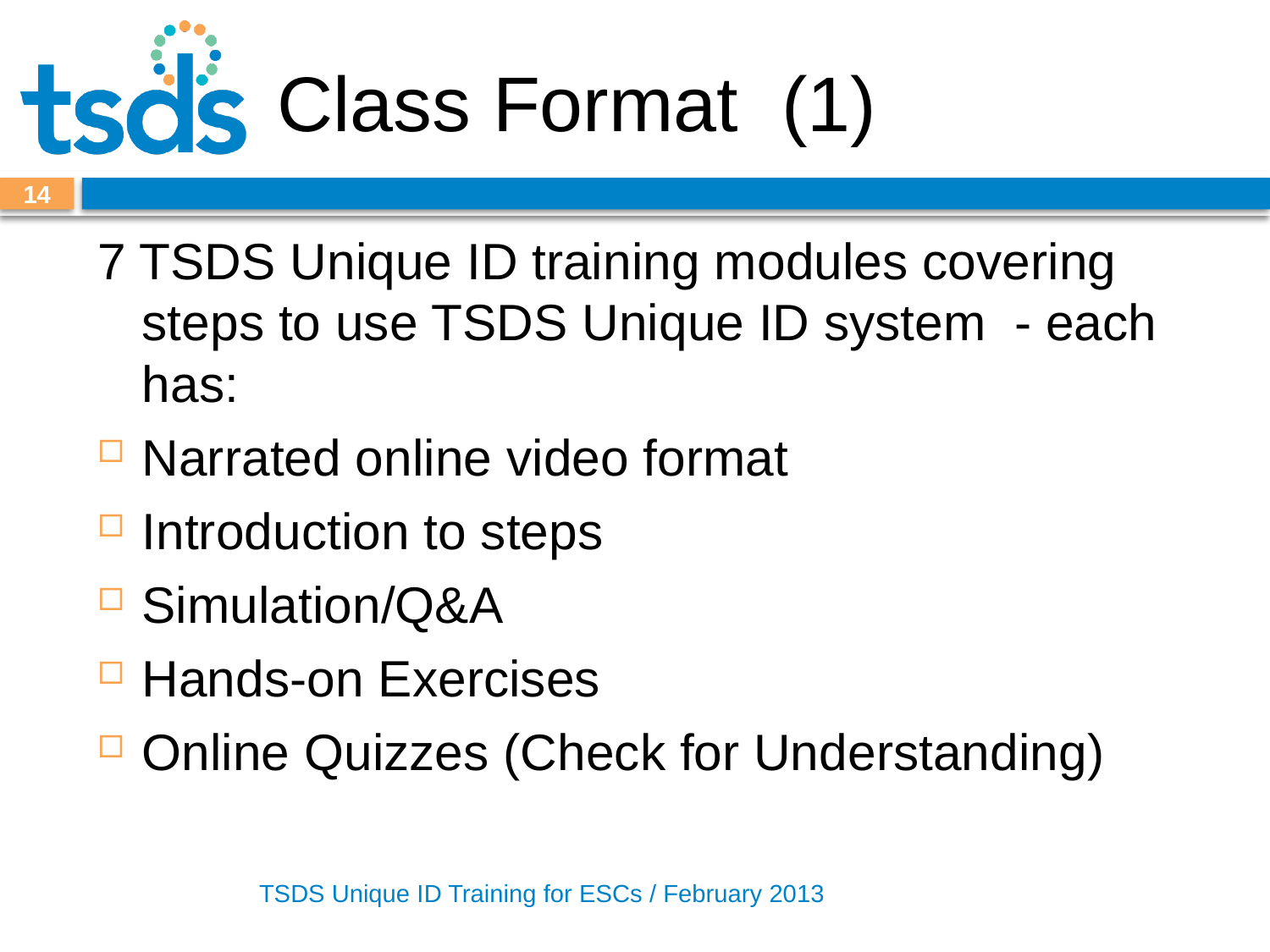

# Class Format  (1)
14
7 TSDS Unique ID training modules covering steps to use TSDS Unique ID system  - each has:
Narrated online video format
Introduction to steps
Simulation/Q&A
Hands-on Exercises
Online Quizzes (Check for Understanding)
TSDS Unique ID Training for ESCs / February 2013